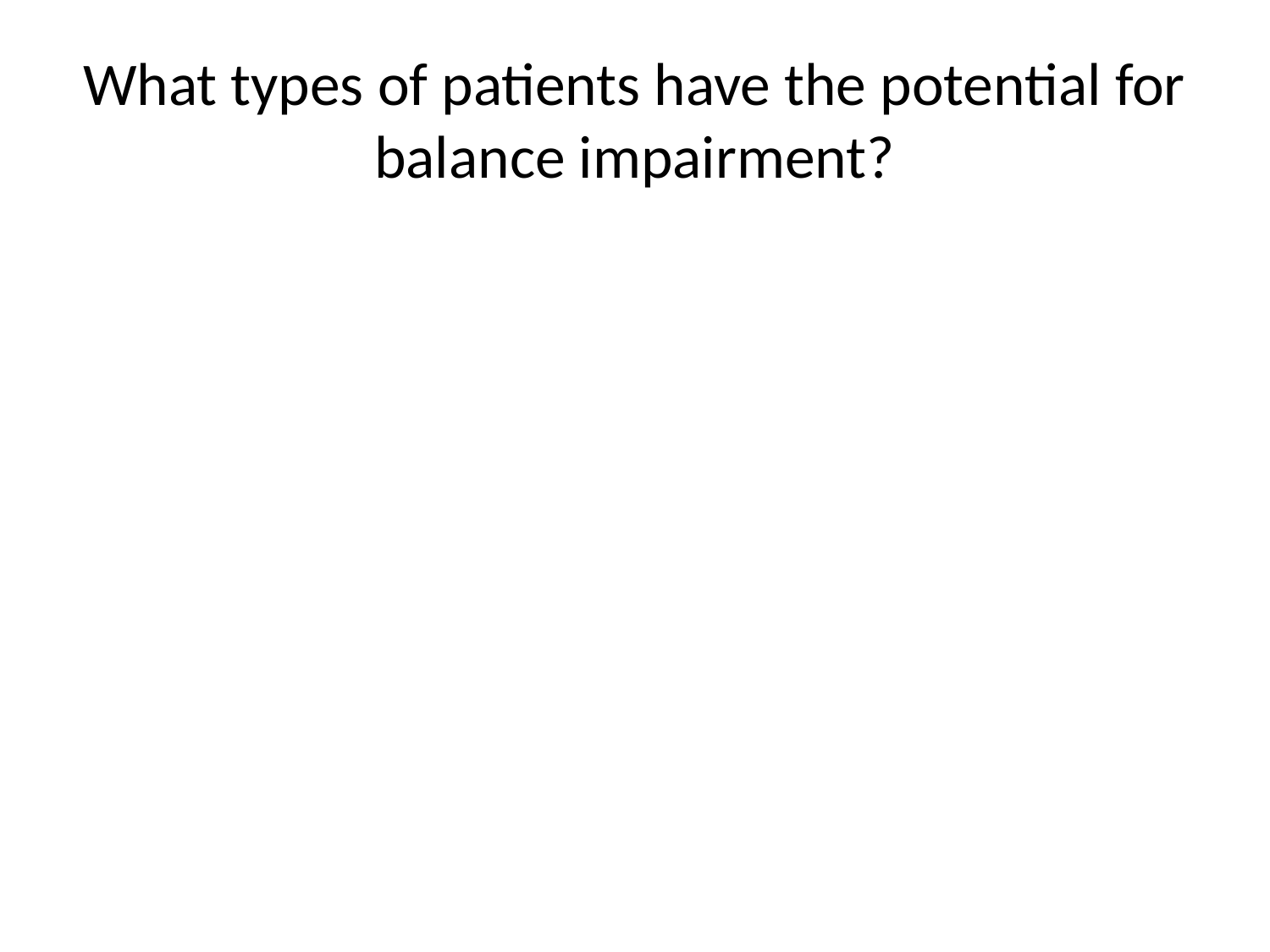

# What types of patients have the potential for balance impairment?